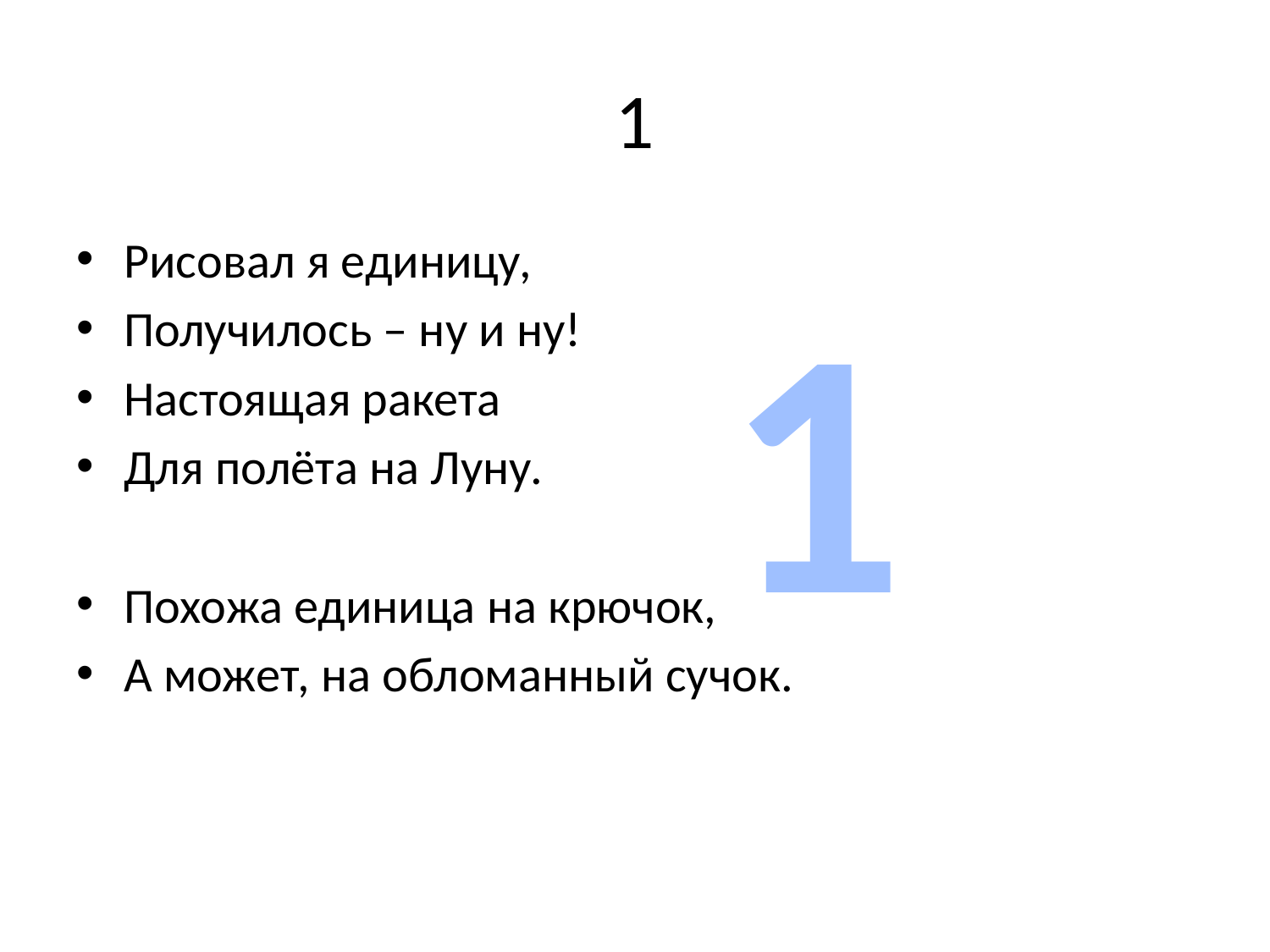

# 1
Рисовал я единицу,
Получилось – ну и ну!
Настоящая ракета
Для полёта на Луну.

Похожа единица на крючок,
А может, на обломанный сучок.
1